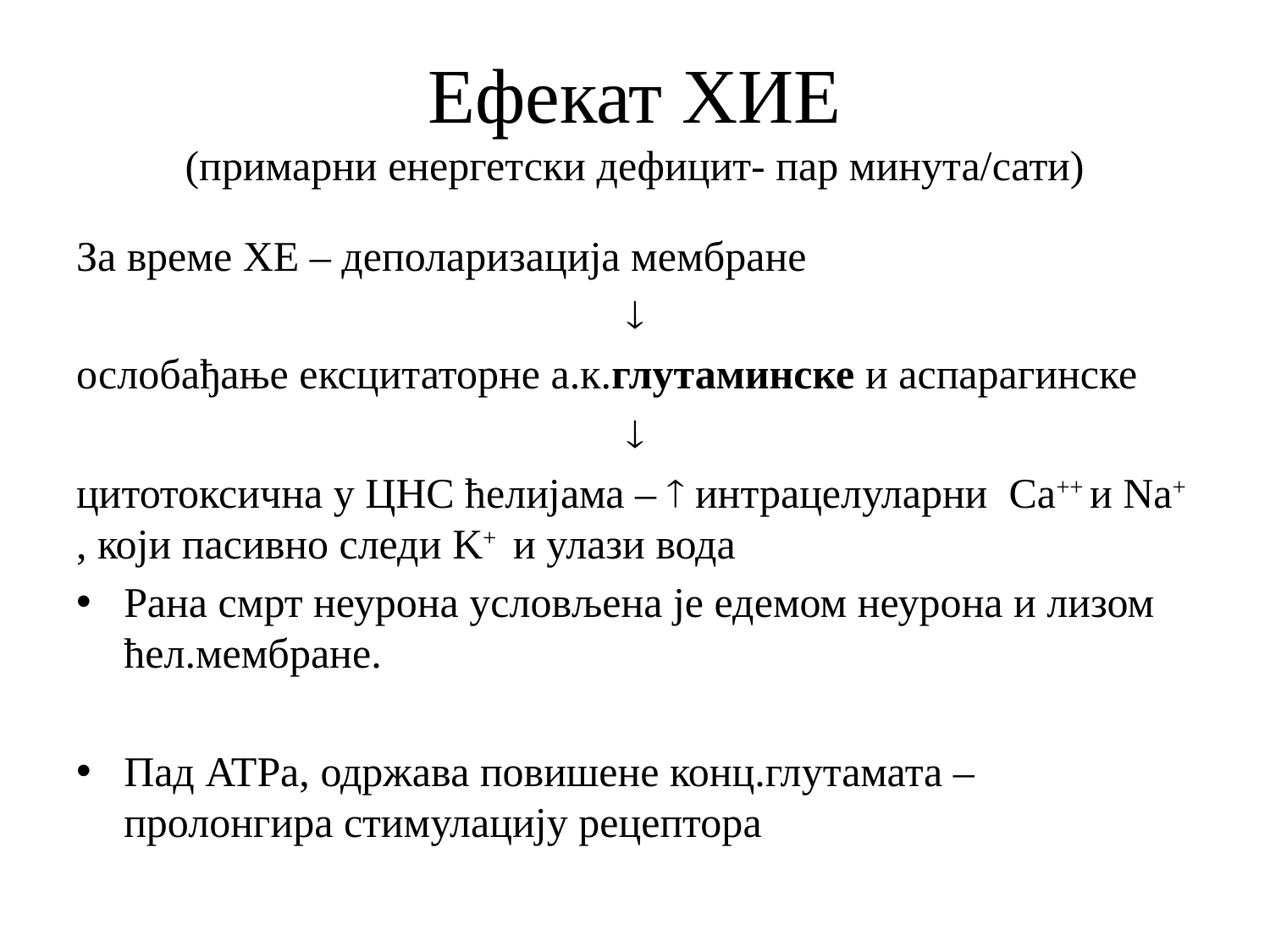

# Ефекат ХИЕ (примарни енергетски дефицит- пар минута/сати)
За време ХЕ – деполаризација мембране
↓
ослобађање ексцитаторне а.к.глутаминске и аспарагинске
↓
цитотоксична у ЦНС ћелијама – ↑ интрацелуларни  Ca++ и Na+ , који пасивно следи K+  и улази вода
Рана смрт неурона условљена је едемом неурона и лизом ћел.мембране.

Пад ATPа, одржава повишене конц.глутамата – пролонгира стимулацију рецептора